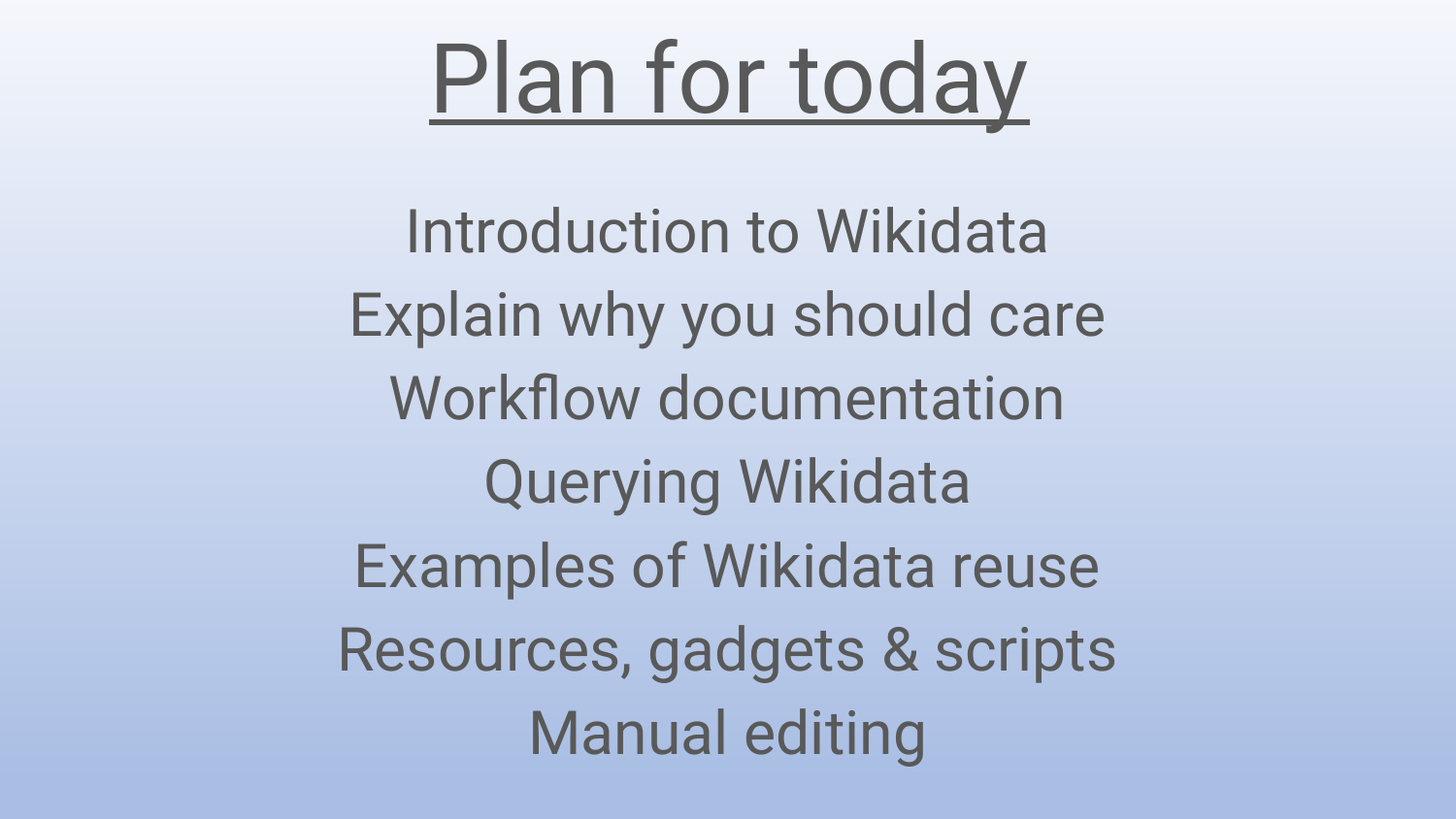

Plan for today
Introduction to Wikidata
Explain why you should care
Workflow documentation
Querying Wikidata
Examples of Wikidata reuse
Resources, gadgets & scripts
Manual editing